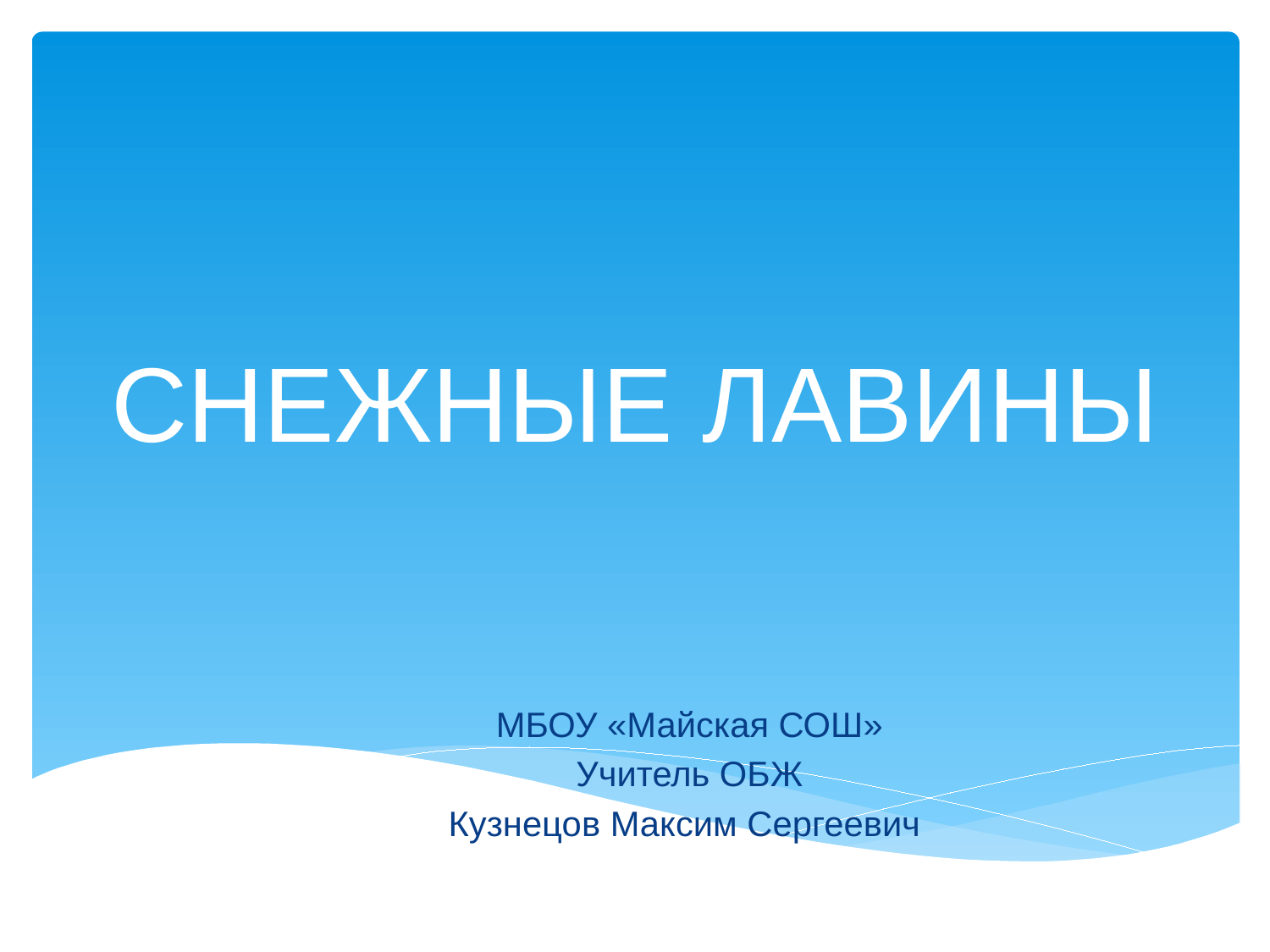

# СНЕЖНЫЕ ЛАВИНЫ
МБОУ «Майская СОШ»
Учитель ОБЖ
Кузнецов Максим Сергеевич